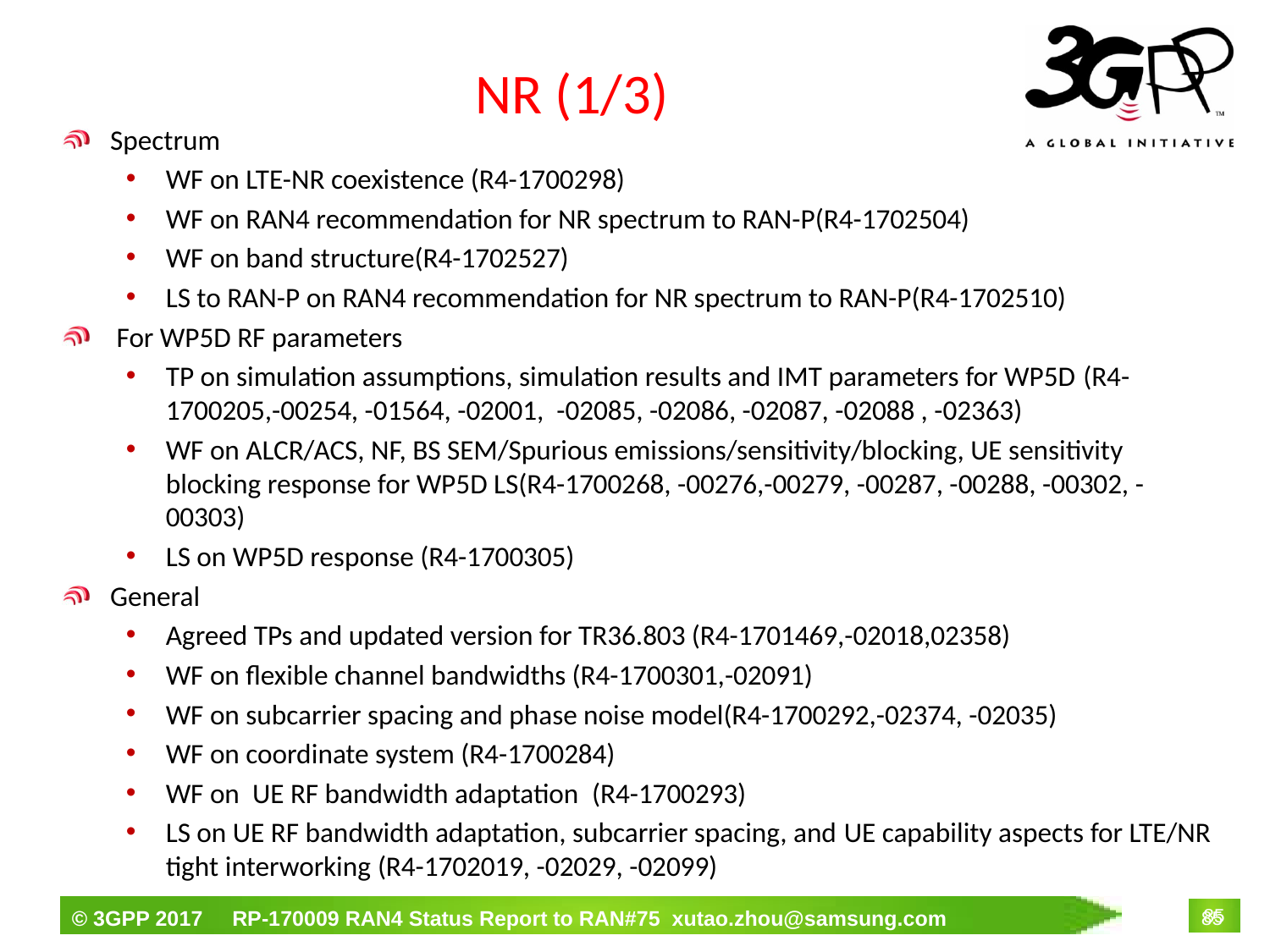

# NR (1/3)
Spectrum
WF on LTE-NR coexistence (R4-1700298)
WF on RAN4 recommendation for NR spectrum to RAN-P(R4-1702504)
WF on band structure(R4-1702527)
LS to RAN-P on RAN4 recommendation for NR spectrum to RAN-P(R4-1702510)
 For WP5D RF parameters
TP on simulation assumptions, simulation results and IMT parameters for WP5D (R4-1700205,-00254, -01564, -02001,  -02085, -02086, -02087, -02088 , -02363)
WF on ALCR/ACS, NF, BS SEM/Spurious emissions/sensitivity/blocking, UE sensitivity blocking response for WP5D LS(R4-1700268, -00276,-00279, -00287, -00288, -00302, -00303)
LS on WP5D response (R4-1700305)
General
Agreed TPs and updated version for TR36.803 (R4-1701469,-02018,02358)
WF on flexible channel bandwidths (R4-1700301,-02091)
WF on subcarrier spacing and phase noise model(R4-1700292,-02374, -02035)
WF on coordinate system (R4-1700284)
WF on  UE RF bandwidth adaptation  (R4-1700293)
LS on UE RF bandwidth adaptation, subcarrier spacing, and UE capability aspects for LTE/NR tight interworking (R4-1702019, -02029, -02099)

85